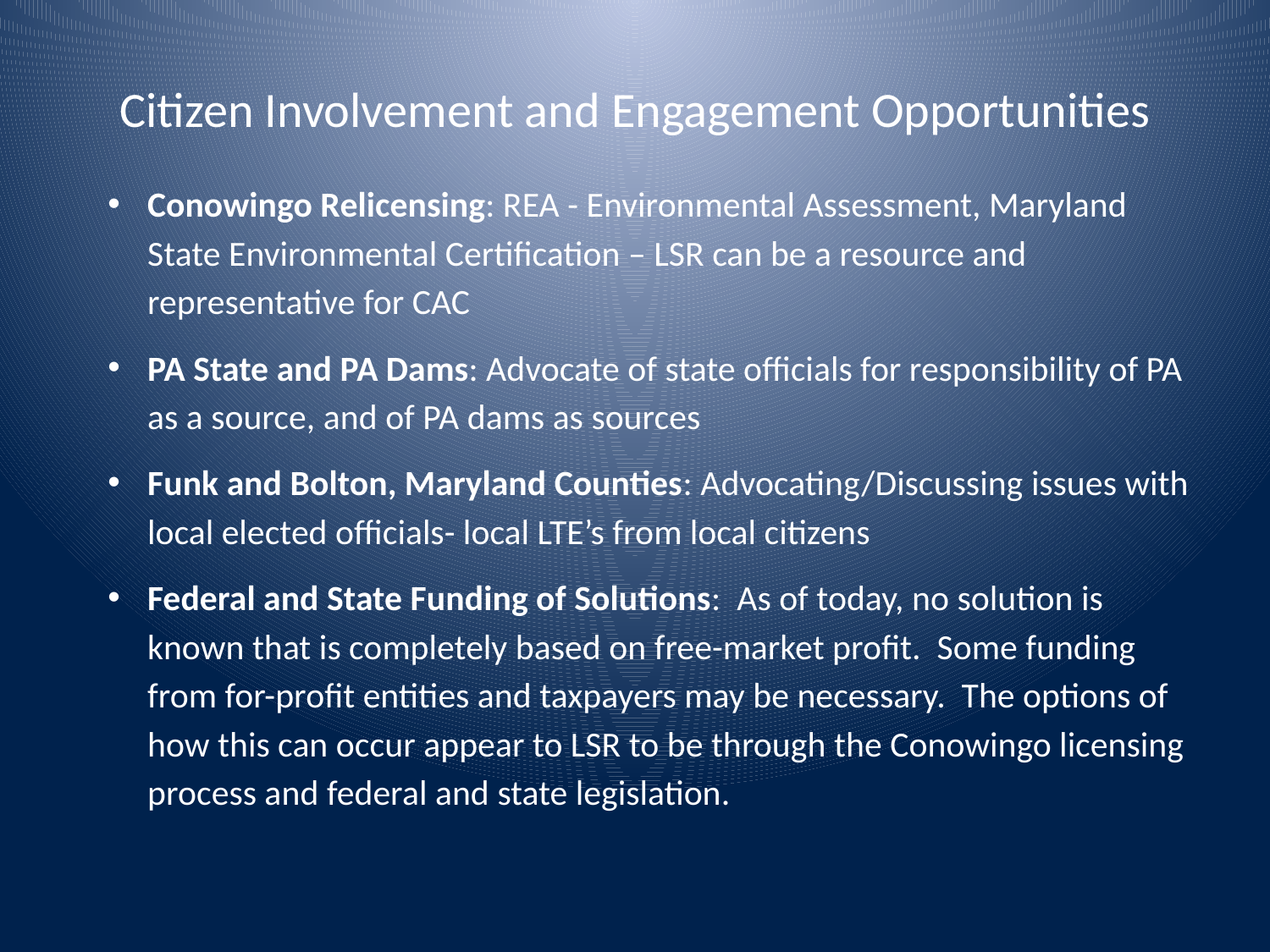

# Citizen Involvement and Engagement Opportunities
Conowingo Relicensing: REA - Environmental Assessment, Maryland State Environmental Certification – LSR can be a resource and representative for CAC
PA State and PA Dams: Advocate of state officials for responsibility of PA as a source, and of PA dams as sources
Funk and Bolton, Maryland Counties: Advocating/Discussing issues with local elected officials- local LTE’s from local citizens
Federal and State Funding of Solutions:  As of today, no solution is known that is completely based on free-market profit.  Some funding from for-profit entities and taxpayers may be necessary.  The options of how this can occur appear to LSR to be through the Conowingo licensing process and federal and state legislation.